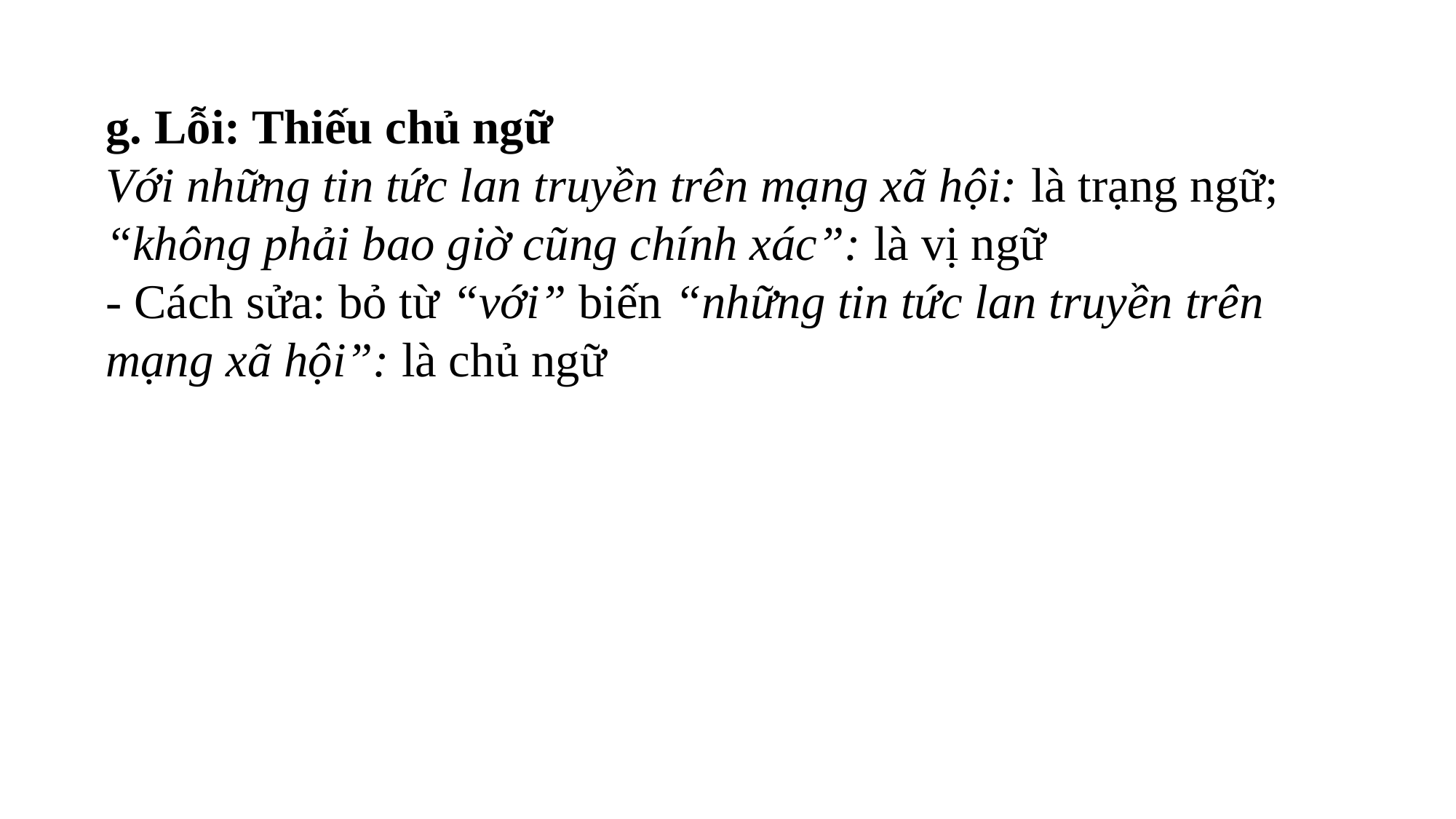

g. Lỗi: Thiếu chủ ngữ
Với những tin tức lan truyền trên mạng xã hội: là trạng ngữ; “không phải bao giờ cũng chính xác”: là vị ngữ
- Cách sửa: bỏ từ “với” biến “những tin tức lan truyền trên mạng xã hội”: là chủ ngữ